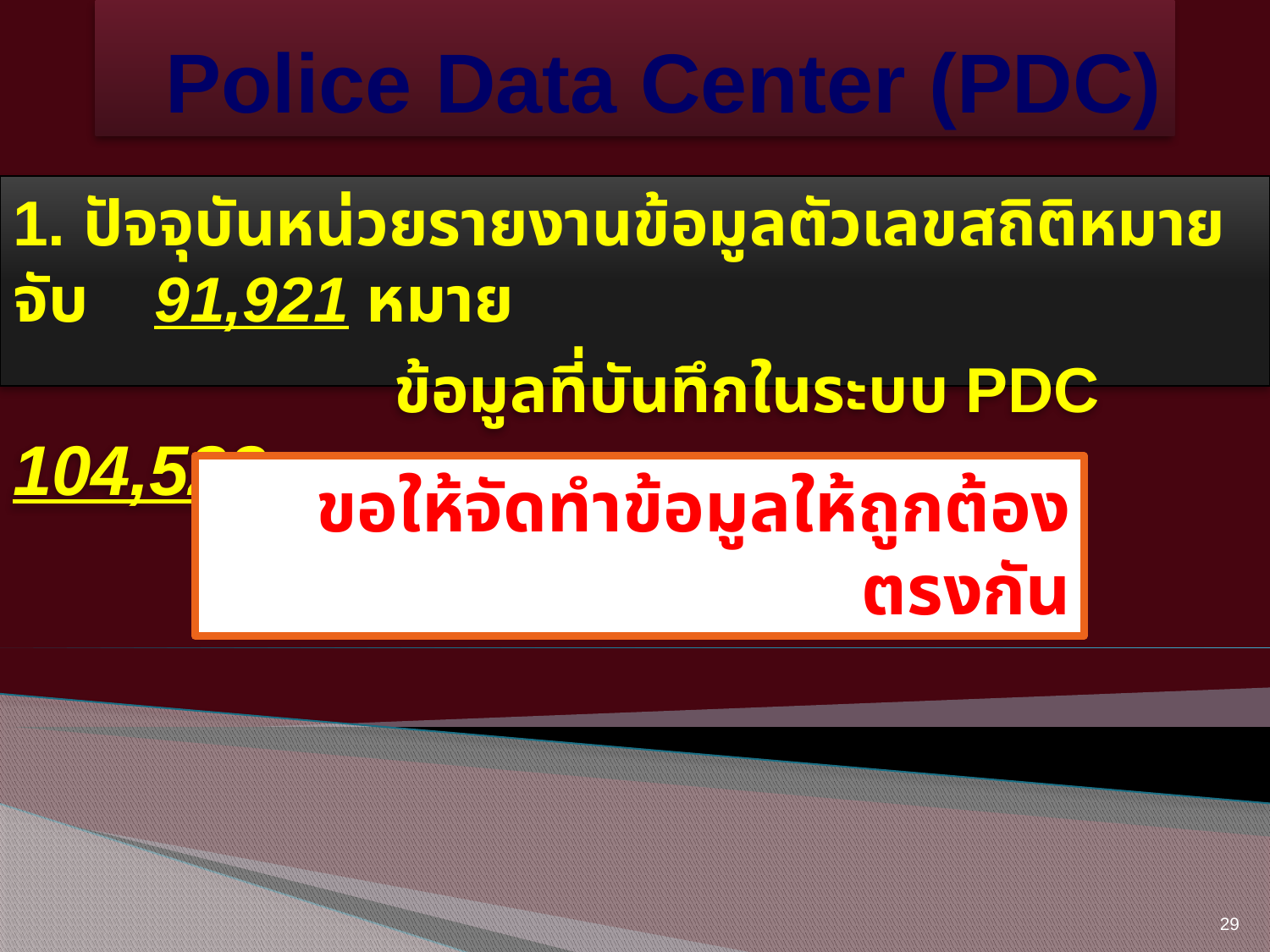

# Police Data Center (PDC)
1. ปัจจุบันหน่วยรายงานข้อมูลตัวเลขสถิติหมายจับ    91,921 หมาย
			ข้อมูลที่บันทึกในระบบ PDC  104,523 หมาย
ขอให้จัดทำข้อมูลให้ถูกต้อง ตรงกัน
29